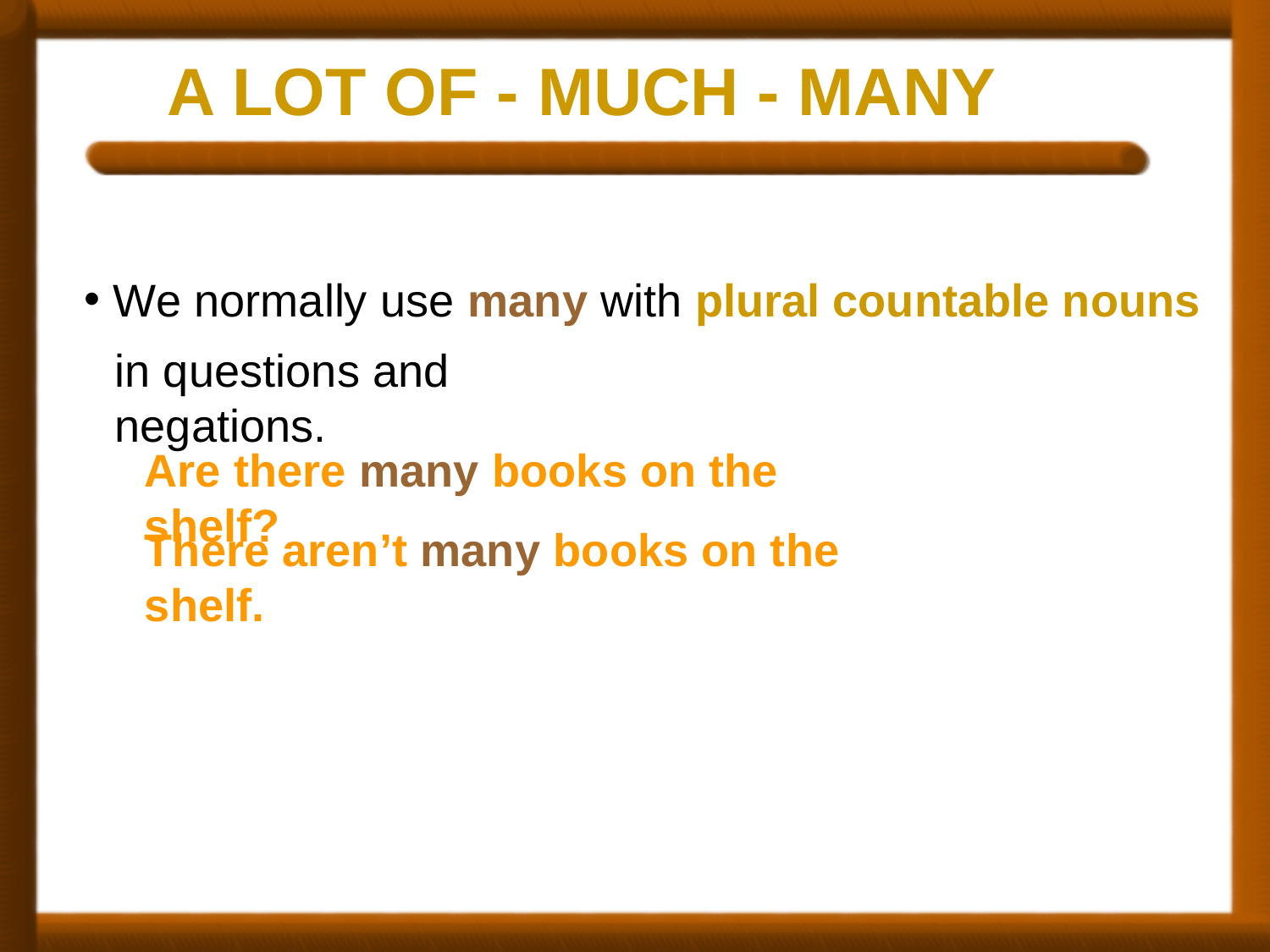

A LOT OF - MUCH - MANY
 We normally use many with plural countable nouns
in questions and negations.
Are there many books on the shelf?
There aren’t many books on the shelf.